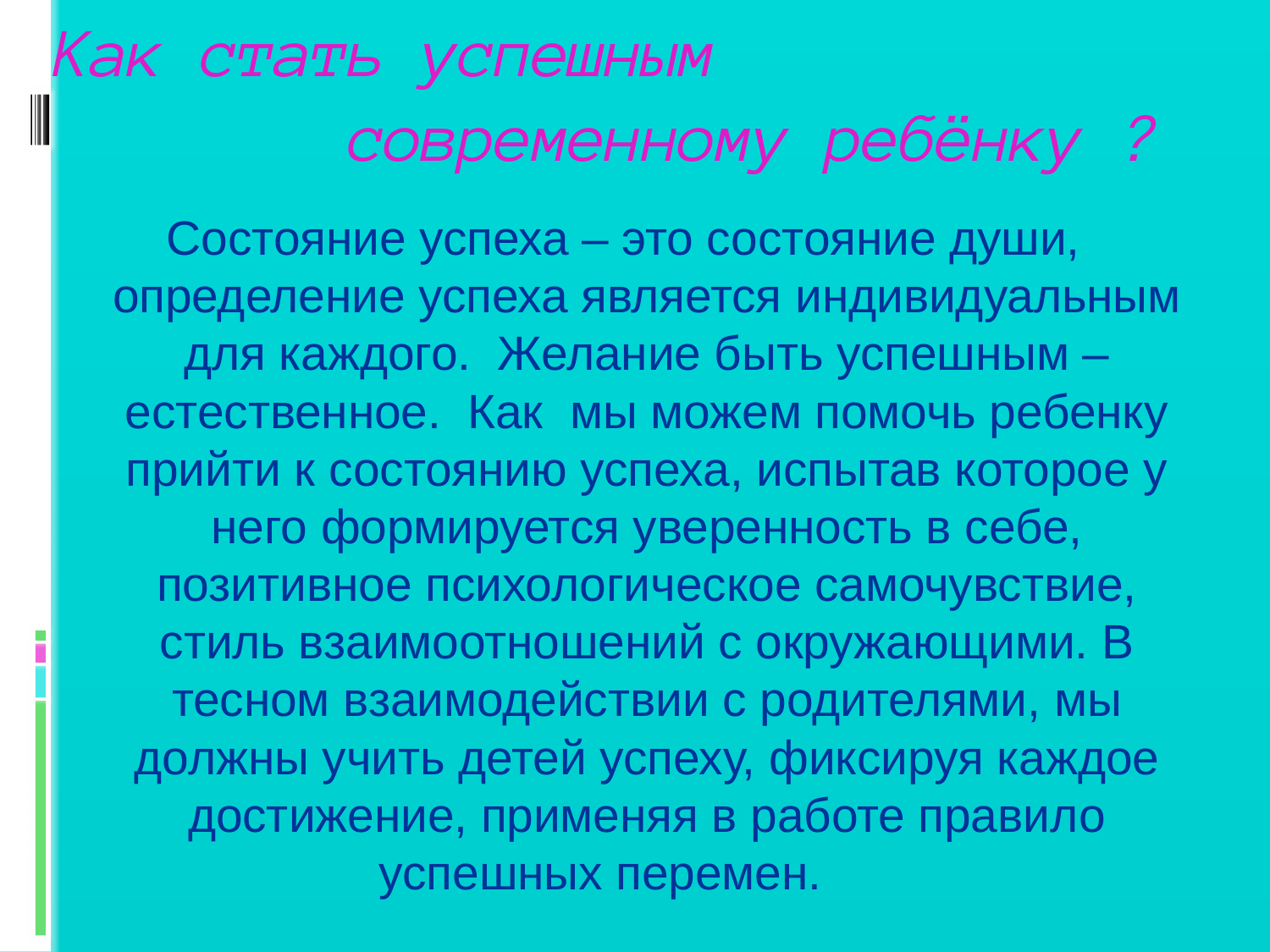

# Как стать успешным современному ребёнку ?
Состояние успеха – это состояние души, определение успеха является индивидуальным для каждого.  Желание быть успешным – естественное.  Как  мы можем помочь ребенку прийти к состоянию успеха, испытав которое у него формируется уверенность в себе, позитивное психологическое самочувствие, стиль взаимоотношений с окружающими. В тесном взаимодействии с родителями, мы должны учить детей успеху, фиксируя каждое достижение, применяя в работе правило успешных перемен.